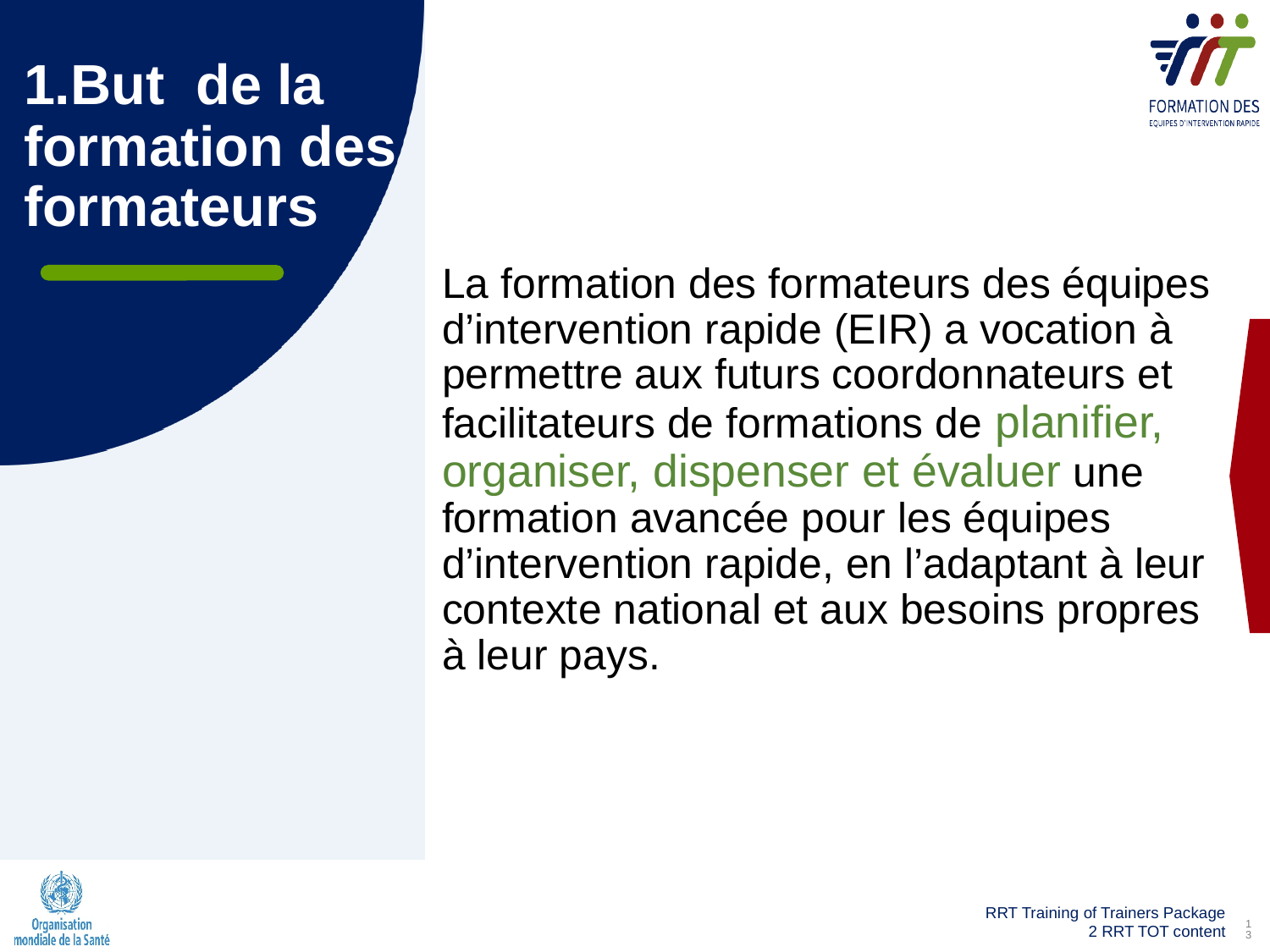

1.But  de la formation des formateurs
La formation des formateurs des équipes d’intervention rapide (EIR) a vocation à permettre aux futurs coordonnateurs et facilitateurs de formations de planifier, organiser, dispenser et évaluer une formation avancée pour les équipes d’intervention rapide, en l’adaptant à leur contexte national et aux besoins propres à leur pays.